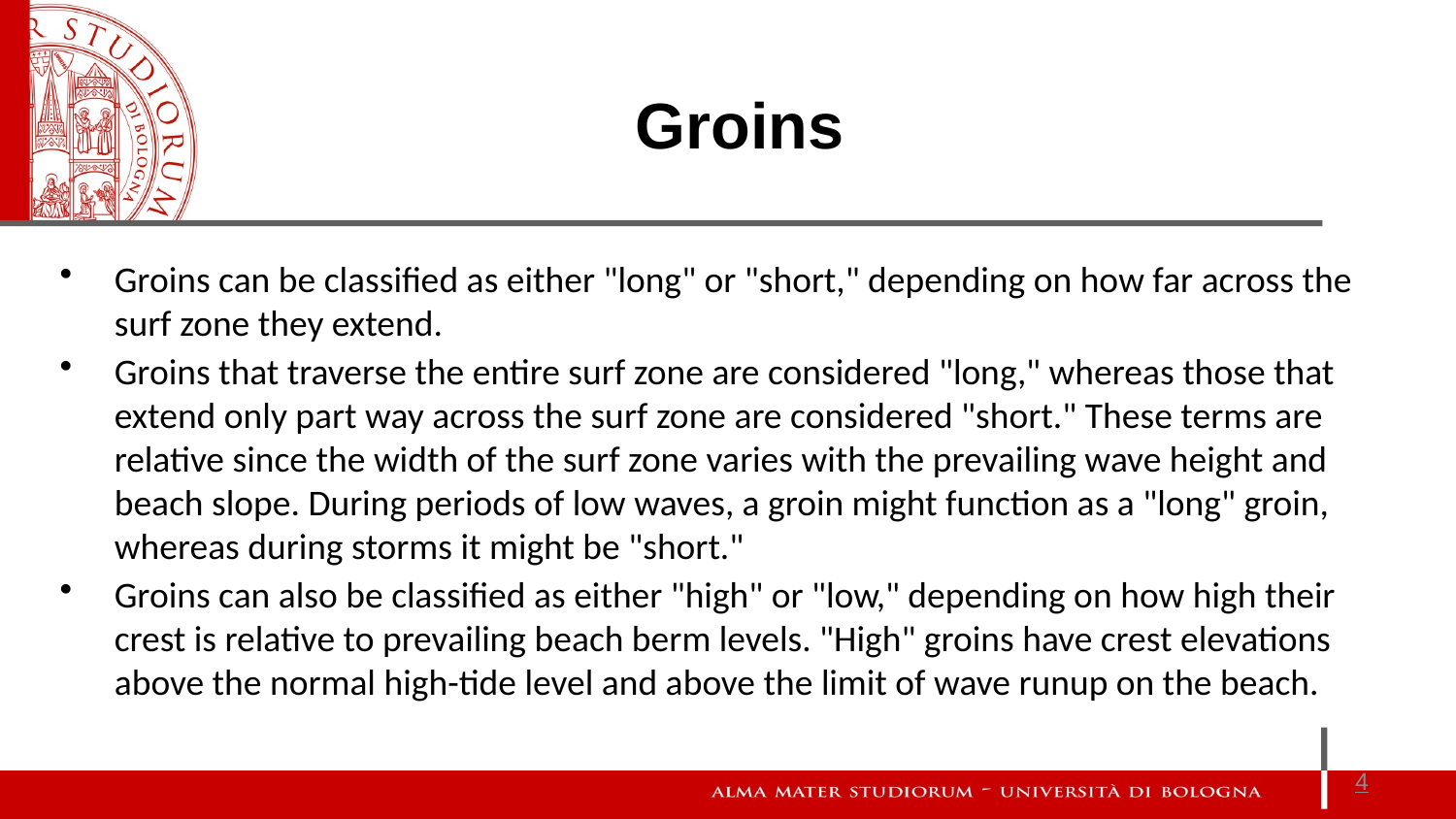

Groins
Groins can be classified as either "long" or "short," depending on how far across the surf zone they extend.
Groins that traverse the entire surf zone are considered "long," whereas those that extend only part way across the surf zone are considered "short." These terms are relative since the width of the surf zone varies with the prevailing wave height and beach slope. During periods of low waves, a groin might function as a "long" groin, whereas during storms it might be "short."
Groins can also be classified as either "high" or "low," depending on how high their crest is relative to prevailing beach berm levels. "High" groins have crest elevations above the normal high-tide level and above the limit of wave runup on the beach.
4